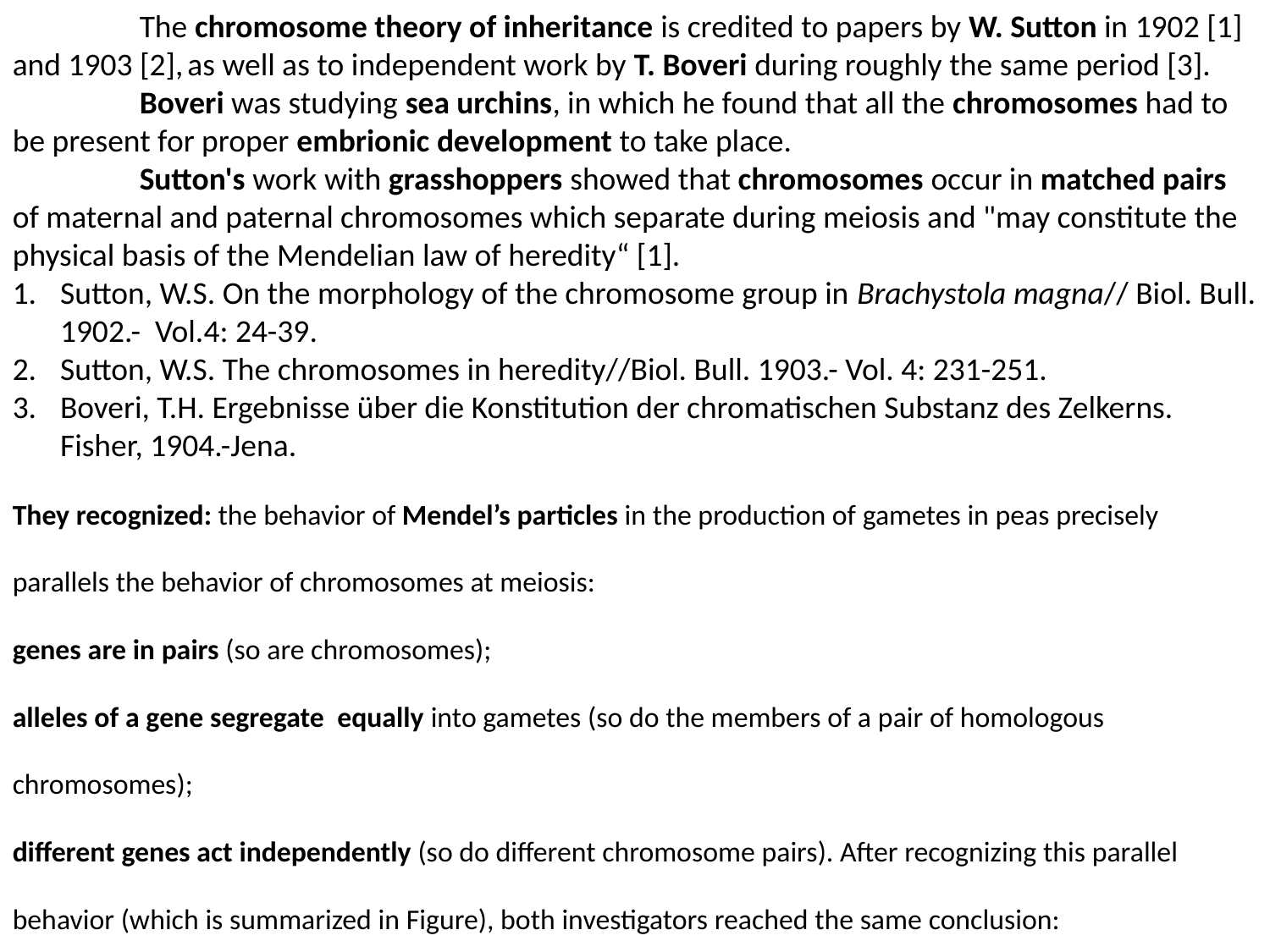

The chromosome theory of inheritance is credited to papers by W. Sutton in 1902 [1] and 1903 [2], as well as to independent work by T. Boveri during roughly the same period [3].
	Boveri was studying sea urchins, in which he found that all the chromosomes had to be present for proper embrionic development to take place.
	Sutton's work with grasshoppers showed that chromosomes occur in matched pairs of maternal and paternal chromosomes which separate during meiosis and "may constitute the physical basis of the Mendelian law of heredity“ [1].
Sutton, W.S. On the morphology of the chromosome group in Brachystola magna// Biol. Bull. 1902.-  Vol.4: 24-39.
Sutton, W.S. The chromosomes in heredity//Biol. Bull. 1903.- Vol. 4: 231-251.
Boveri, T.H. Ergebnisse über die Konstitution der chromatischen Substanz des Zelkerns. Fisher, 1904.-Jena.
They recognized: the behavior of Mendel’s particles in the production of gametes in peas precisely parallels the behavior of chromosomes at meiosis:
genes are in pairs (so are chromosomes);
alleles of a gene segregate  equally into gametes (so do the members of a pair of homologous chromosomes);
different genes act independently (so do different chromosome pairs). After recognizing this parallel behavior (which is summarized in Figure), both investigators reached the same conclusion:
The parallel behavior of genes and chromosomes suggests that genes are located on chromosomes.